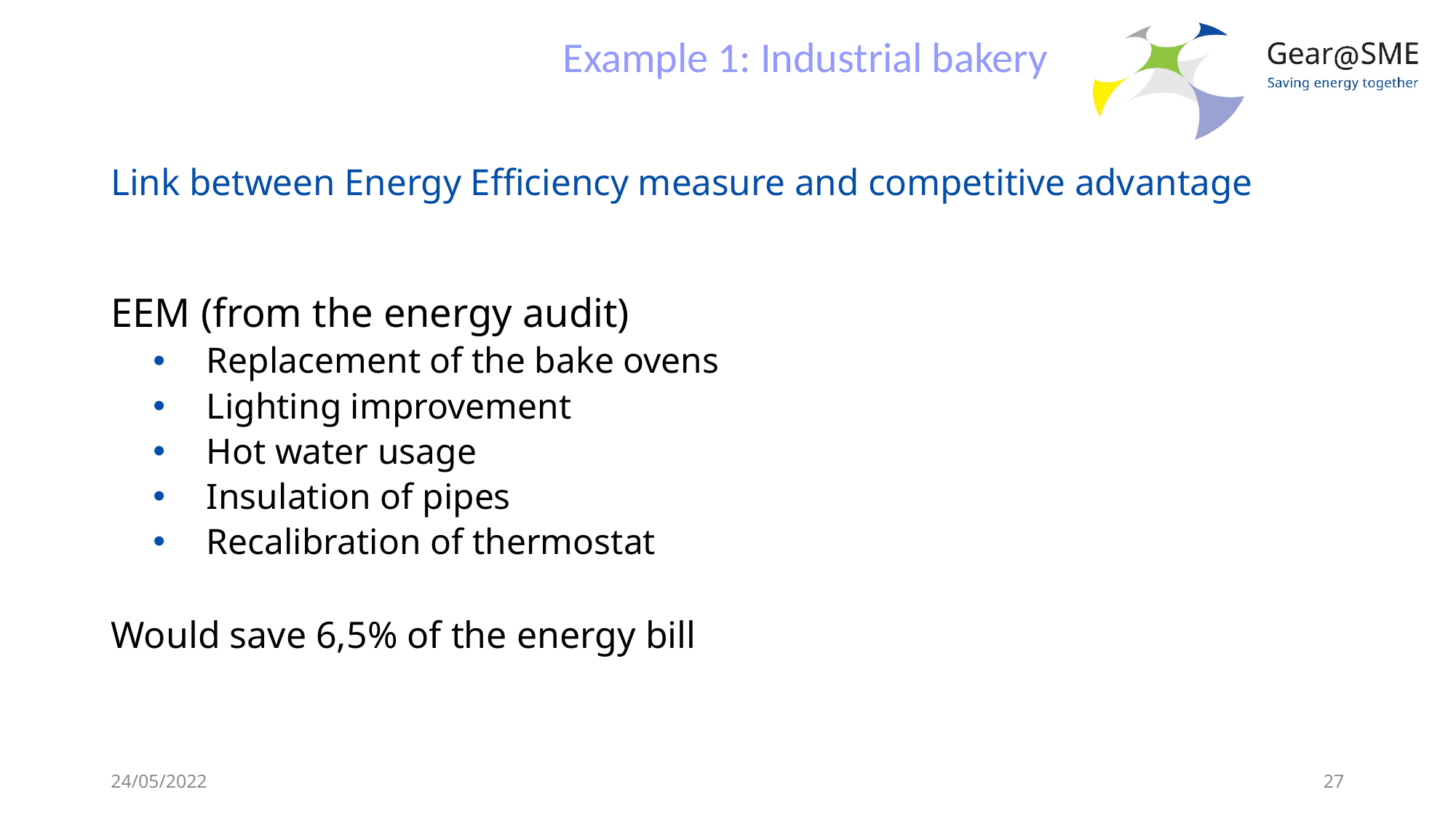

Example 1: Industrial bakery
# Link between Energy Efficiency measure and competitive advantage

EEM (from the energy audit)
Replacement of the bake ovens
Lighting improvement
Hot water usage
Insulation of pipes
Recalibration of thermostat

Would save 6,5% of the energy bill

24/05/2022
27